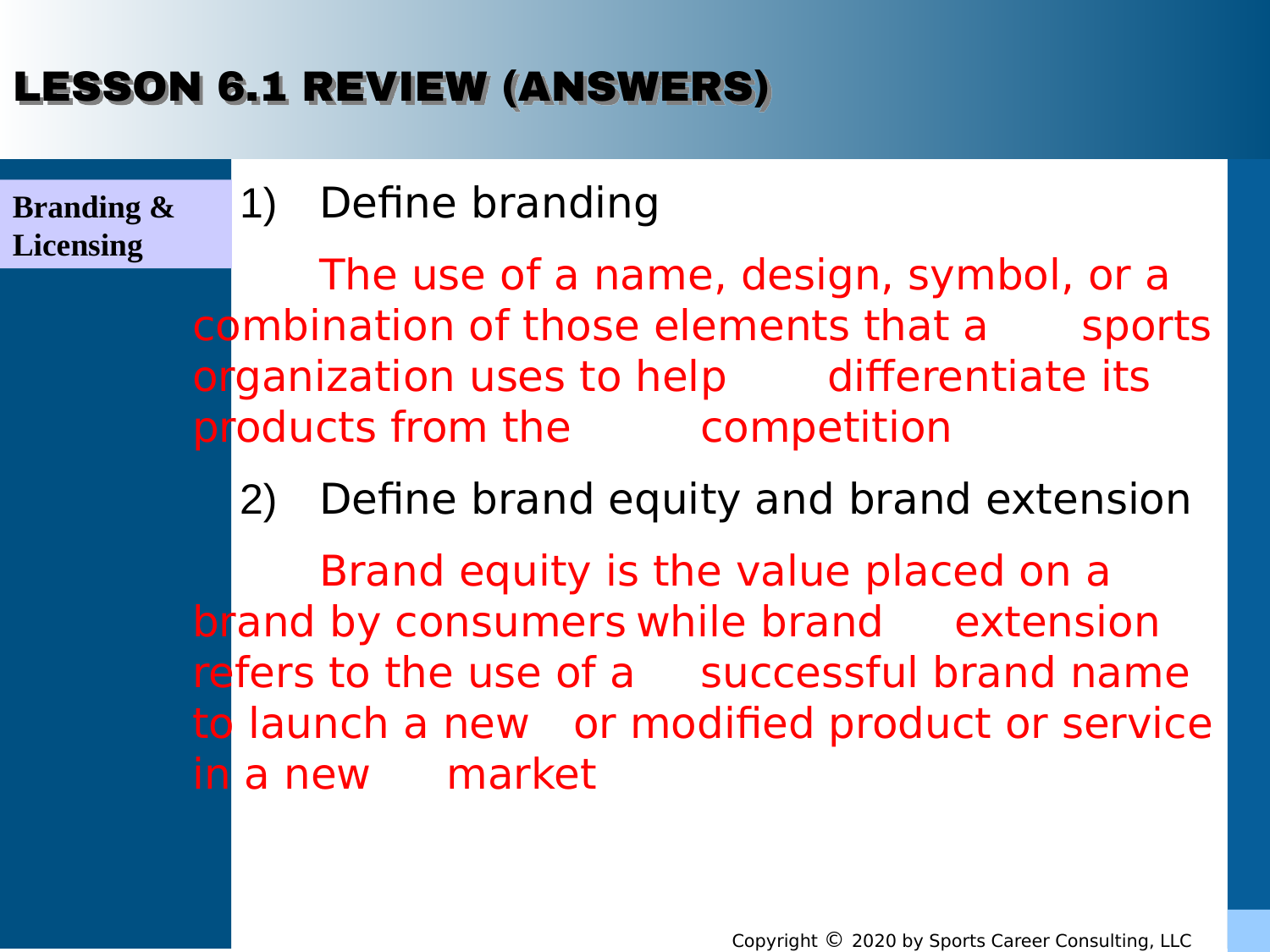

LESSON 6.1 REVIEW (ANSWERS)

    1)  	Define branding
	The use of a name, design, symbol, or a 	combination of those elements that a 	sports organization uses to help 	differentiate its products from the 	competition
    2) 	Define brand equity and brand extension
	Brand equity is the value placed on a 	brand by consumers while brand 	extension refers to the use of a 	successful brand name to launch a new 	or modified product or service in a new 	market
Branding & Licensing

Copyright © 2020 by Sports Career Consulting, LLC